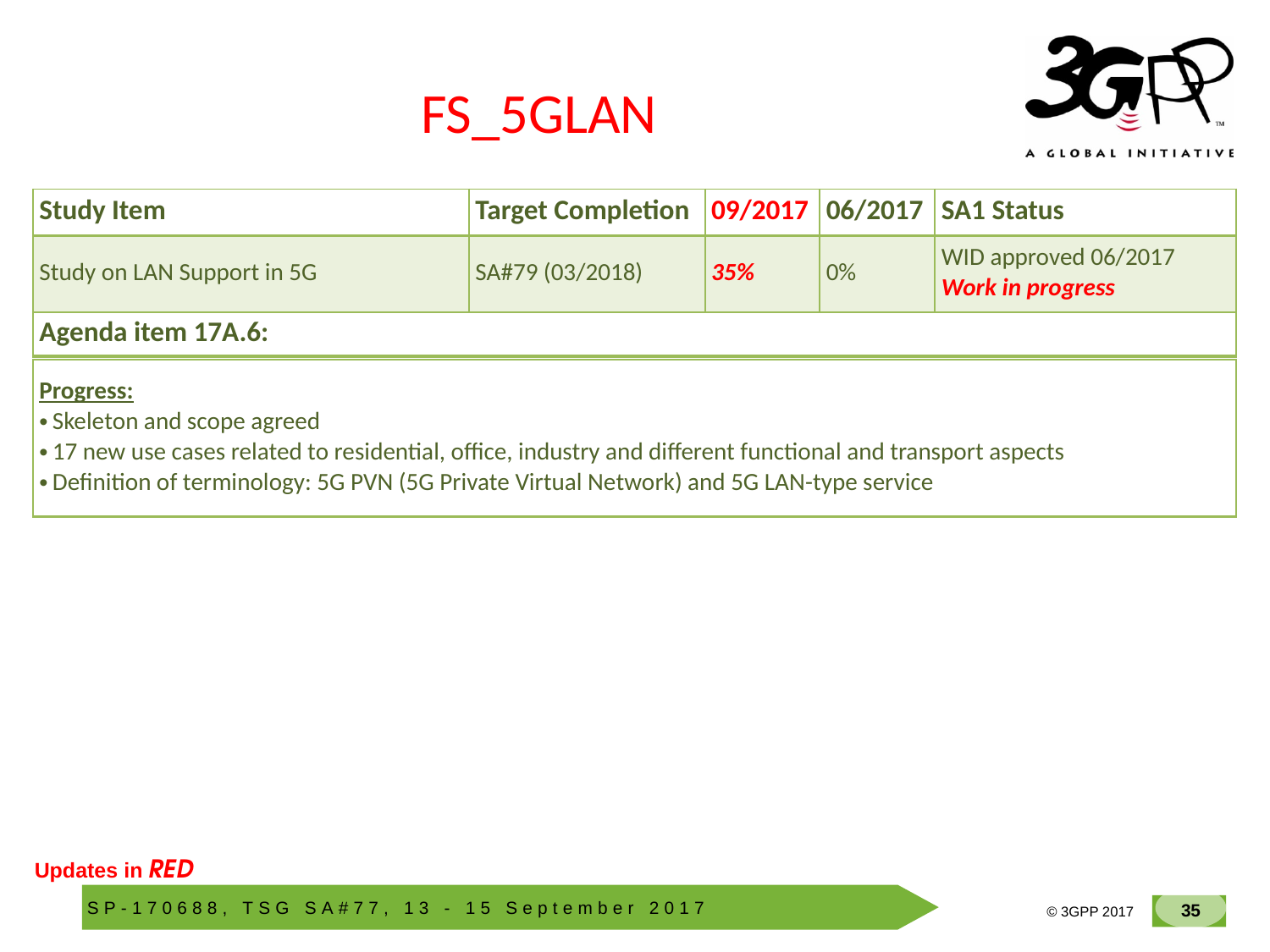

# FS_5GLAN
| Study Item | Target Completion | 09/2017 | 06/2017 | SA1 Status |
| --- | --- | --- | --- | --- |
| Study on LAN Support in 5G | SA#79 (03/2018) | 35% | 0% | WID approved 06/2017 Work in progress |
| Agenda item 17A.6: |
| --- |
|  |
| Progress: Skeleton and scope agreed 17 new use cases related to residential, office, industry and different functional and transport aspects Definition of terminology: 5G PVN (5G Private Virtual Network) and 5G LAN-type service |
| --- |
Updates in RED